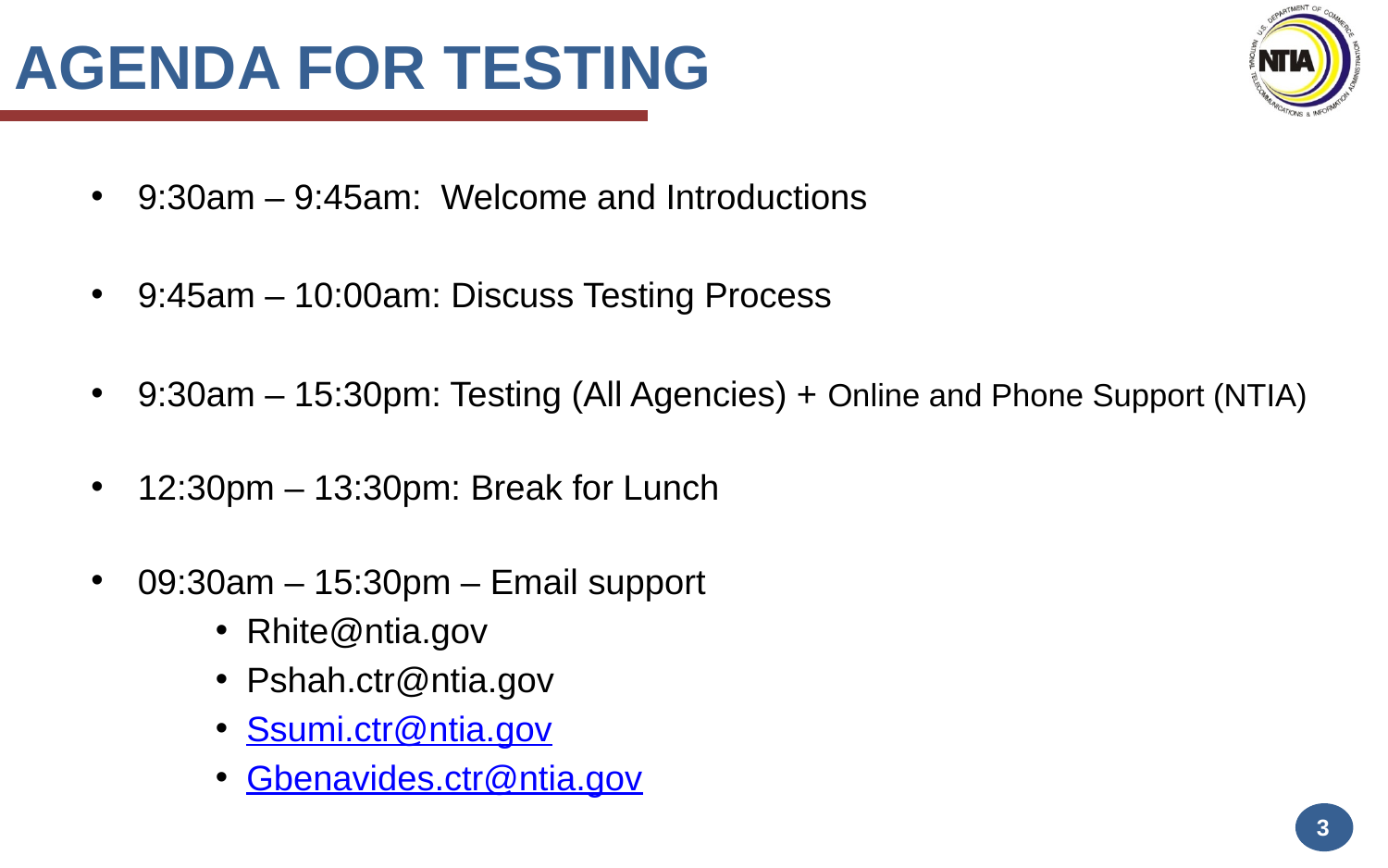

# Agenda for Testing
9:30am – 9:45am:  Welcome and Introductions

9:45am – 10:00am: Discuss Testing Process

9:30am – 15:30pm: Testing (All Agencies) + Online and Phone Support (NTIA)

12:30pm – 13:30pm: Break for Lunch

09:30am – 15:30pm – Email support
Rhite@ntia.gov
Pshah.ctr@ntia.gov
Ssumi.ctr@ntia.gov
Gbenavides.ctr@ntia.gov

3